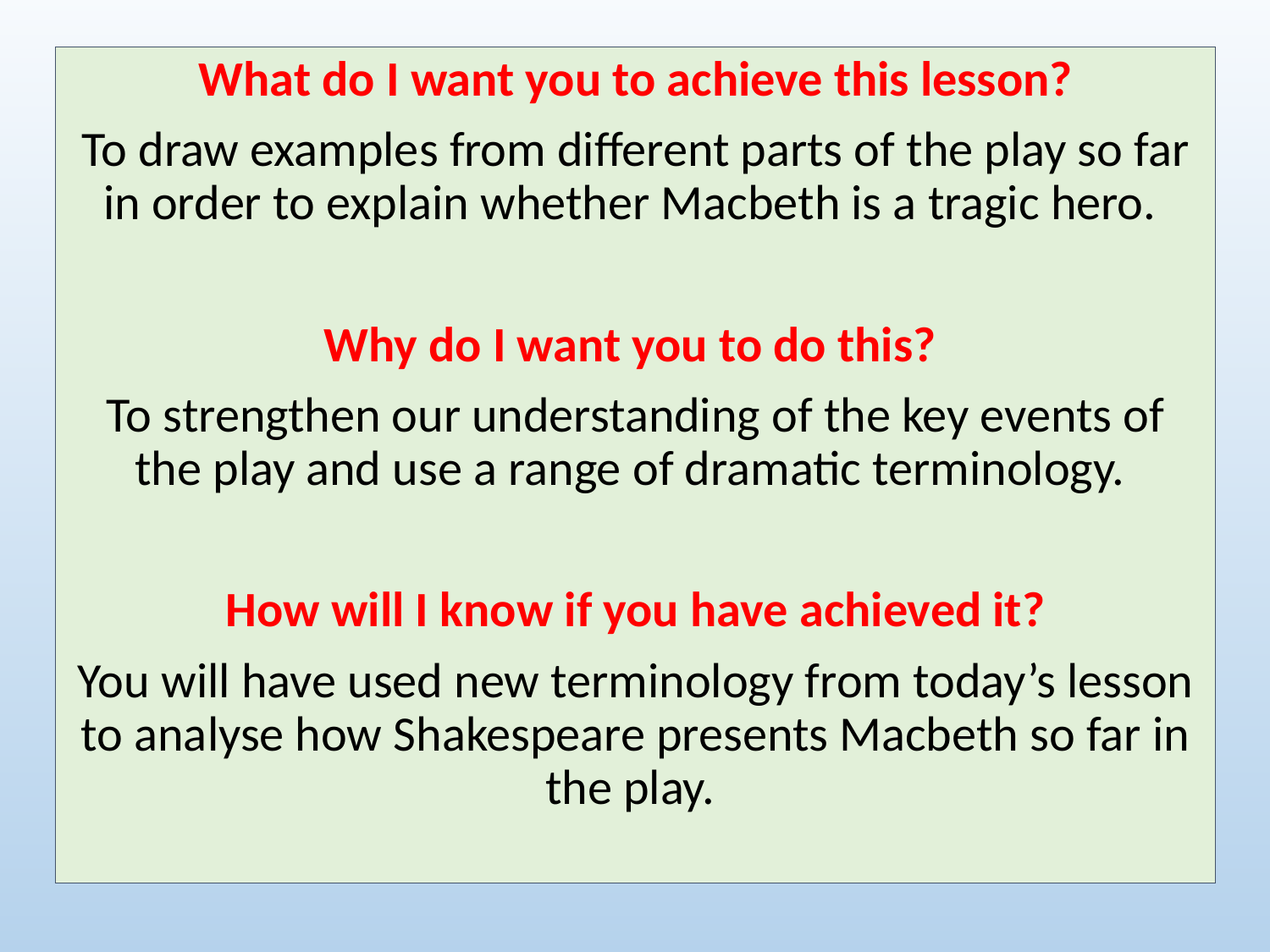

What do I want you to achieve this lesson?
To draw examples from different parts of the play so far in order to explain whether Macbeth is a tragic hero.

Why do I want you to do this?
To strengthen our understanding of the key events of the play and use a range of dramatic terminology.

How will I know if you have achieved it?
You will have used new terminology from today’s lesson to analyse how Shakespeare presents Macbeth so far in the play.